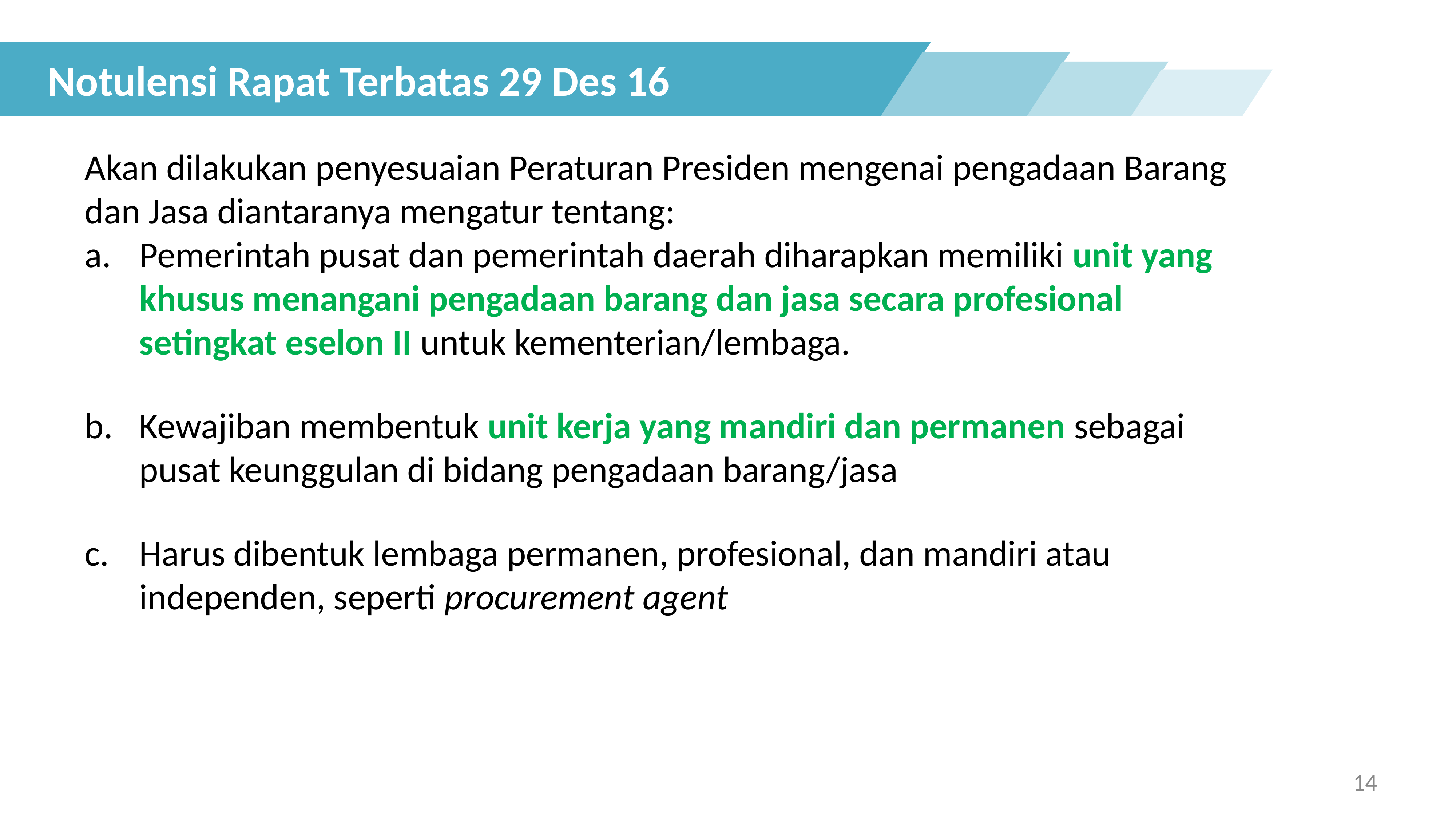

Notulensi Rapat Terbatas 29 Des 16

Akan dilakukan penyesuaian Peraturan Presiden mengenai pengadaan Barang dan Jasa diantaranya mengatur tentang:
Pemerintah pusat dan pemerintah daerah diharapkan memiliki unit yang khusus menangani pengadaan barang dan jasa secara profesional setingkat eselon II untuk kementerian/lembaga.

Kewajiban membentuk unit kerja yang mandiri dan permanen sebagai pusat keunggulan di bidang pengadaan barang/jasa

Harus dibentuk lembaga permanen, profesional, dan mandiri atau independen, seperti procurement agent

14